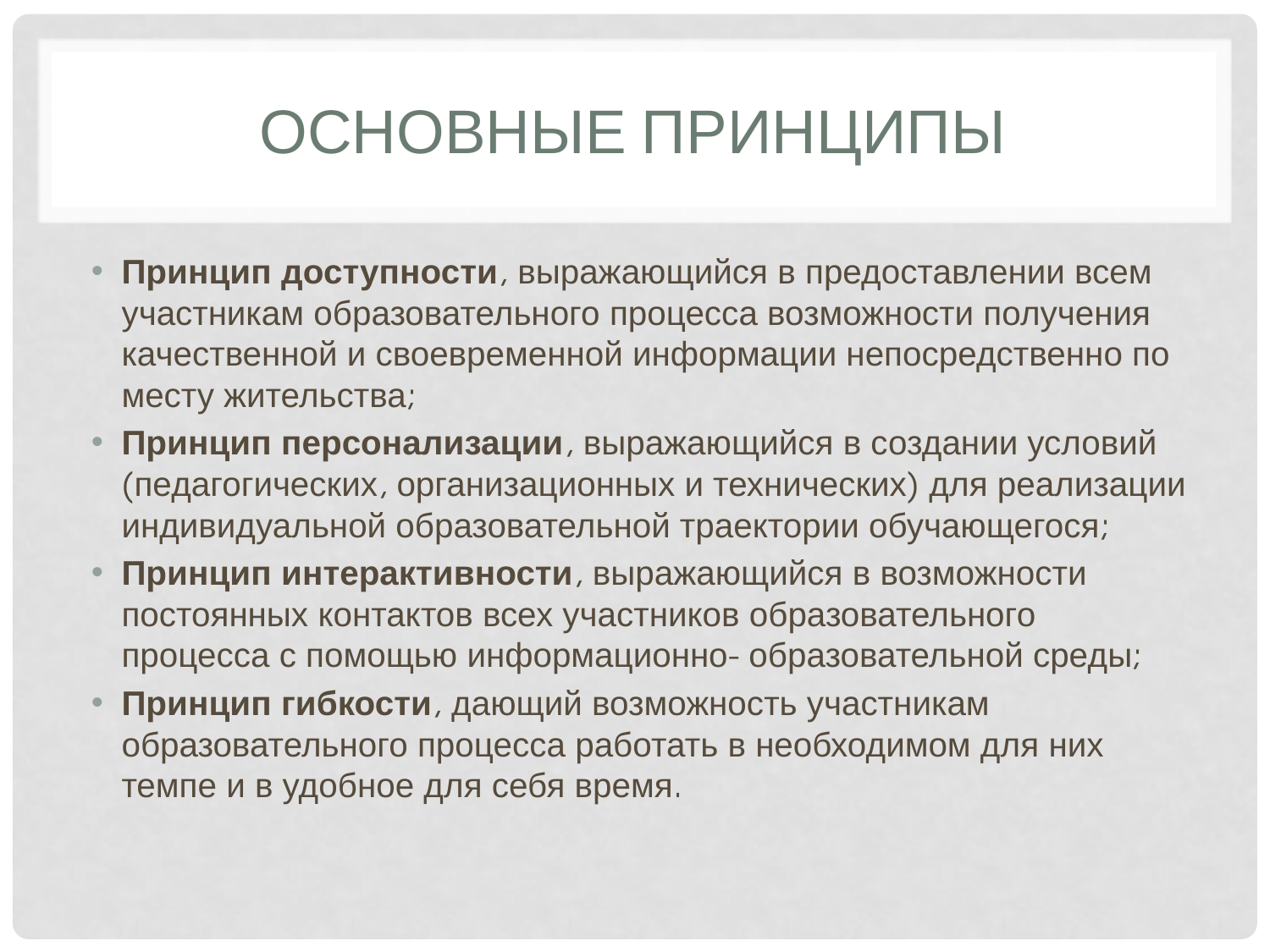

# Основные принципы
Принцип доступности, выражающийся в предоставлении всем участникам образовательного процесса возможности получения качественной и своевременной информации непосредственно по месту жительства;
Принцип персонализации, выражающийся в создании условий (педагогических, организационных и технических) для реализации индивидуальной образовательной траектории обучающегося;
Принцип интерактивности, выражающийся в возможности постоянных контактов всех участников образовательного процесса с помощью информационно- образовательной среды;
Принцип гибкости, дающий возможность участникам образовательного процесса работать в необходимом для них темпе и в удобное для себя время.